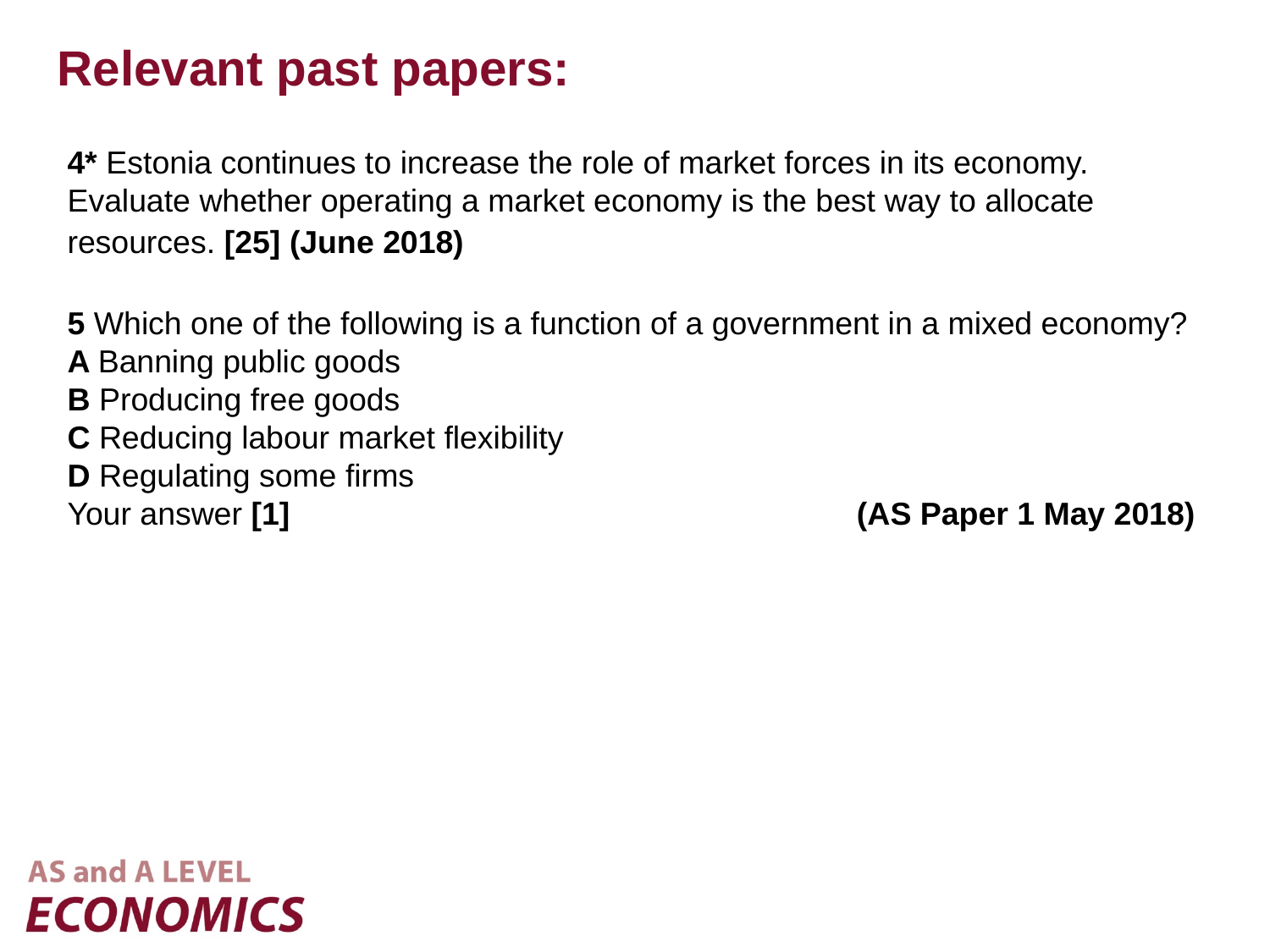

Relevant past papers:
4* Estonia continues to increase the role of market forces in its economy.
Evaluate whether operating a market economy is the best way to allocate resources. [25] (June 2018)

5 Which one of the following is a function of a government in a mixed economy?
A Banning public goods
B Producing free goods
C Reducing labour market flexibility
D Regulating some firms
Your answer [1]                                                                (AS Paper 1 May 2018)